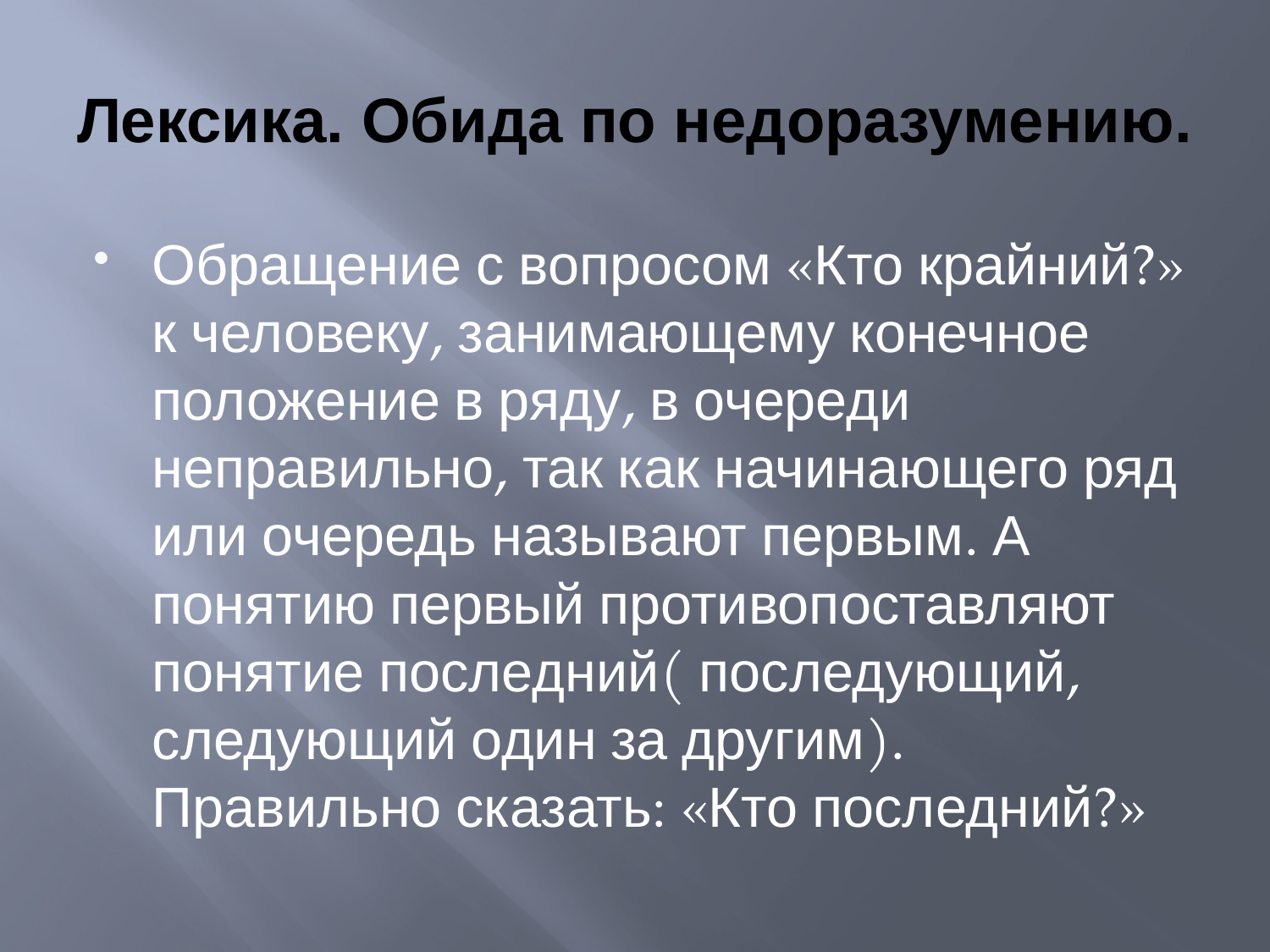

# Лексика. Обида по недоразумению.
Обращение с вопросом «Кто крайний?» к человеку, занимающему конечное положение в ряду, в очереди неправильно, так как начинающего ряд или очередь называют первым. А понятию первый противопоставляют понятие последний( последующий, следующий один за другим). Правильно сказать: «Кто последний?»